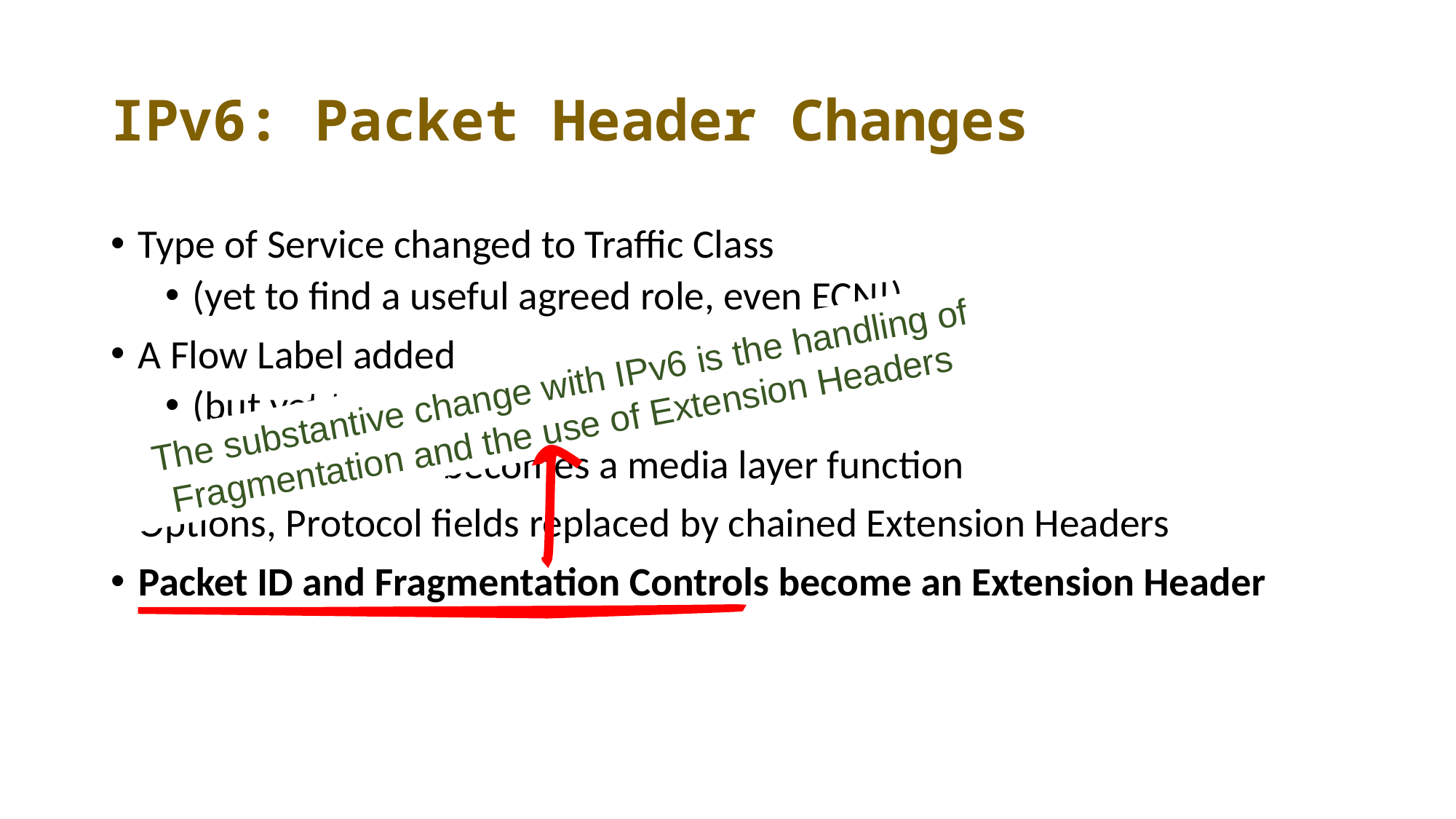

# IPv6: Packet Header Changes
Type of Service changed to Traffic Class
(yet to find a useful agreed role, even ECN!)
A Flow Label added
(but yet to find a useful role!)
Header Checksum becomes a media layer function
Options, Protocol fields replaced by chained Extension Headers
Packet ID and Fragmentation Controls become an Extension Header

The substantive change with IPv6 is the handling of Fragmentation and the use of Extension Headers